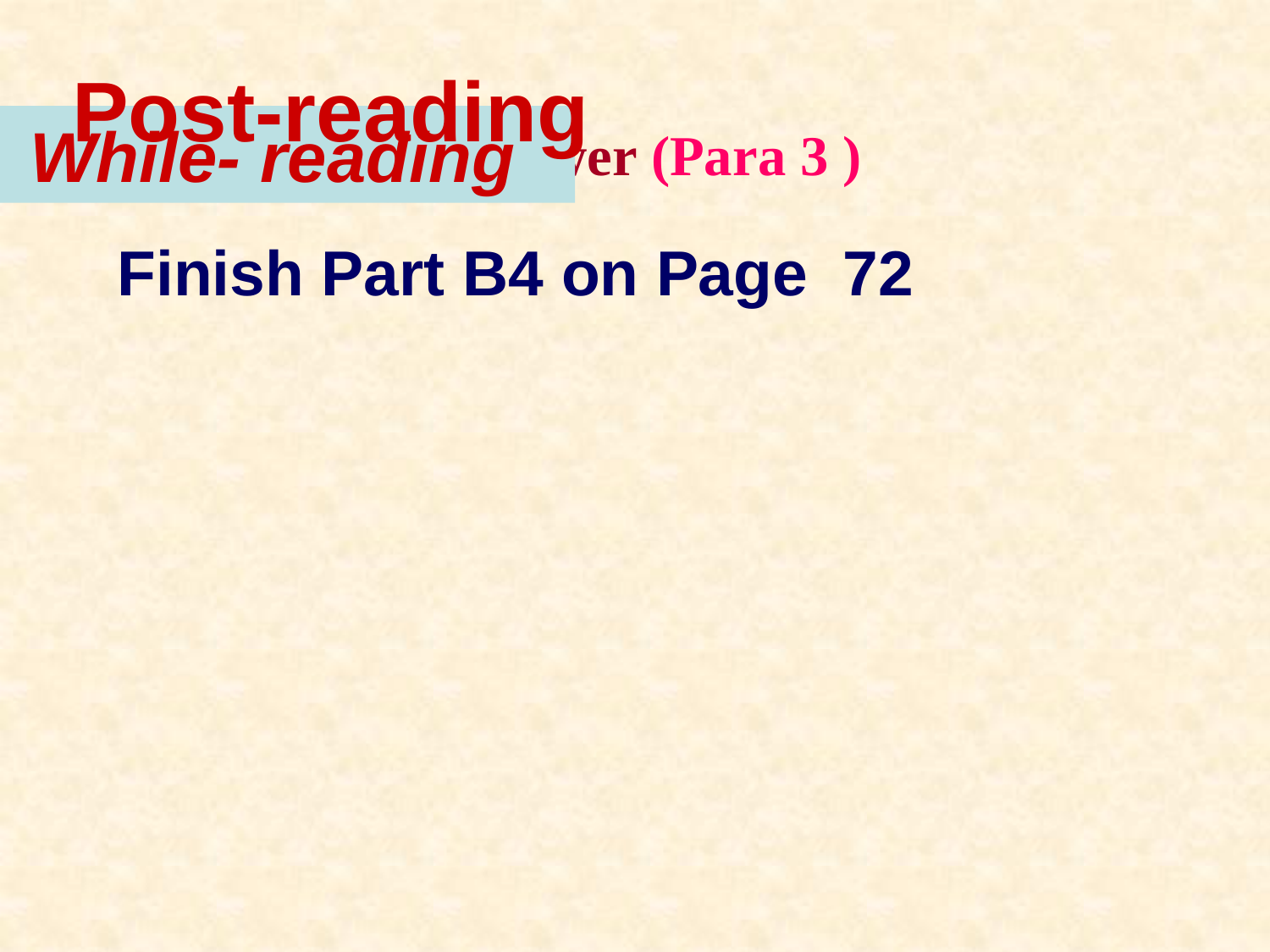

Post-reading
 While- reading
Read and answer (Para 3 )
Finish Part B4 on Page  72